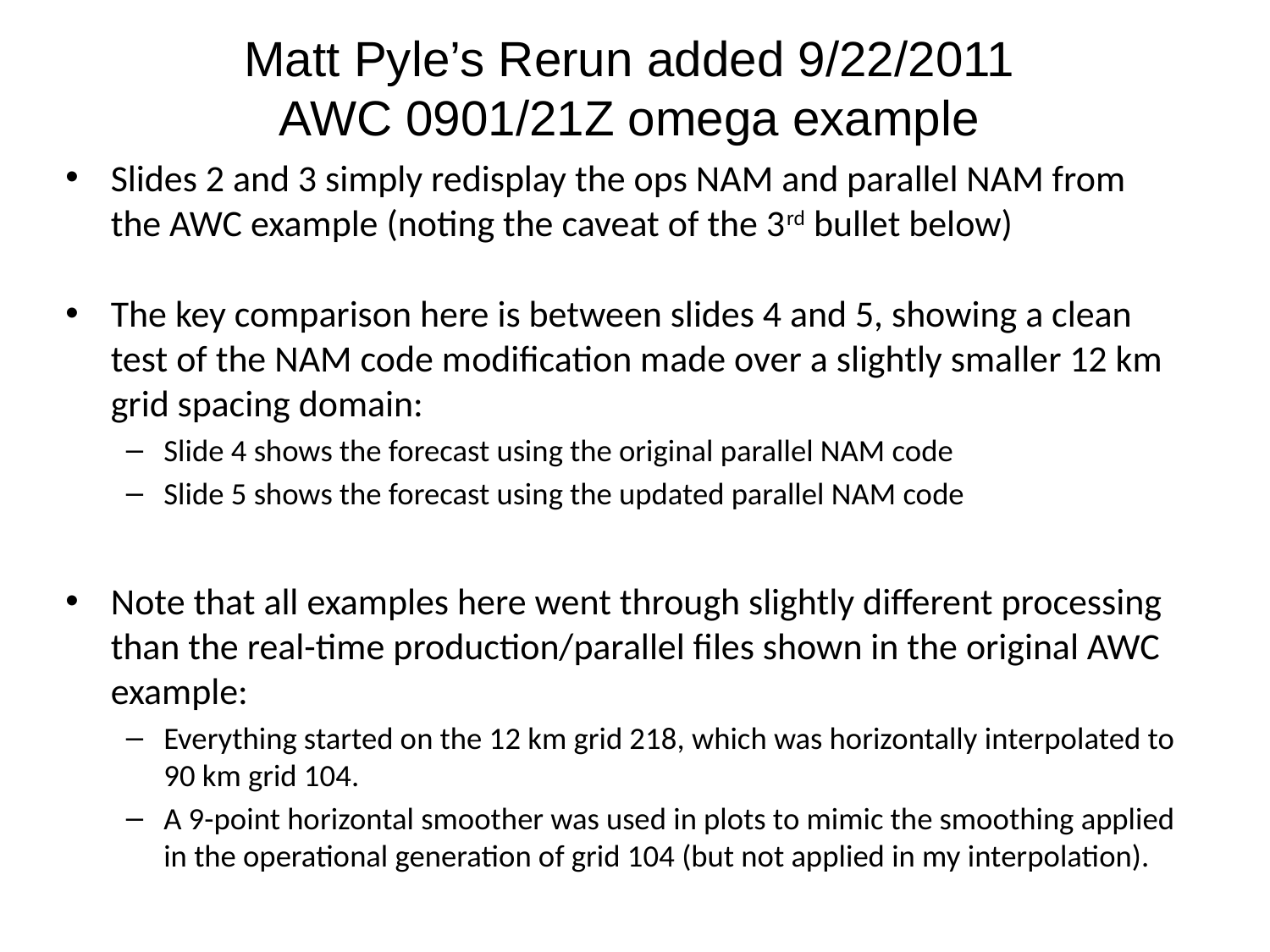

Matt Pyle’s Rerun added 9/22/2011
AWC 0901/21Z omega example
Slides 2 and 3 simply redisplay the ops NAM and parallel NAM from the AWC example (noting the caveat of the 3rd bullet below)

The key comparison here is between slides 4 and 5, showing a clean test of the NAM code modification made over a slightly smaller 12 km grid spacing domain:
Slide 4 shows the forecast using the original parallel NAM code
Slide 5 shows the forecast using the updated parallel NAM code

Note that all examples here went through slightly different processing than the real-time production/parallel files shown in the original AWC example:
Everything started on the 12 km grid 218, which was horizontally interpolated to 90 km grid 104.
A 9-point horizontal smoother was used in plots to mimic the smoothing applied in the operational generation of grid 104 (but not applied in my interpolation).